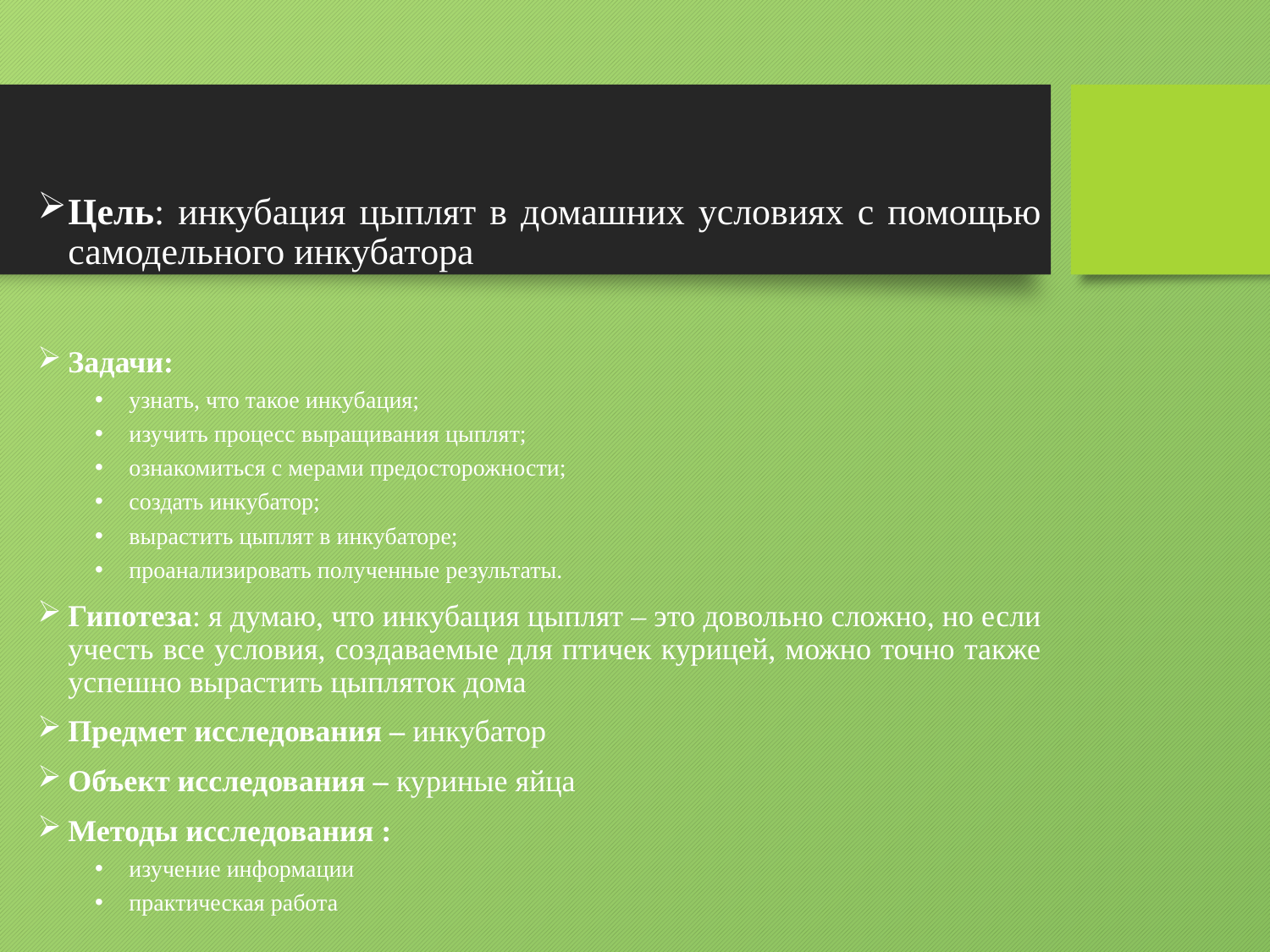

Цель: инкубация цыплят в домашних условиях с помощью самодельного инкубатора

Задачи:
узнать, что такое инкубация;
изучить процесс выращивания цыплят;
ознакомиться с мерами предосторожности;
создать инкубатор;
вырастить цыплят в инкубаторе;
проанализировать полученные результаты.
Гипотеза: я думаю, что инкубация цыплят – это довольно сложно, но если учесть все условия, создаваемые для птичек курицей, можно точно также успешно вырастить цыпляток дома
Предмет исследования – инкубатор
Объект исследования – куриные яйца
Методы исследования :
изучение информации
практическая работа